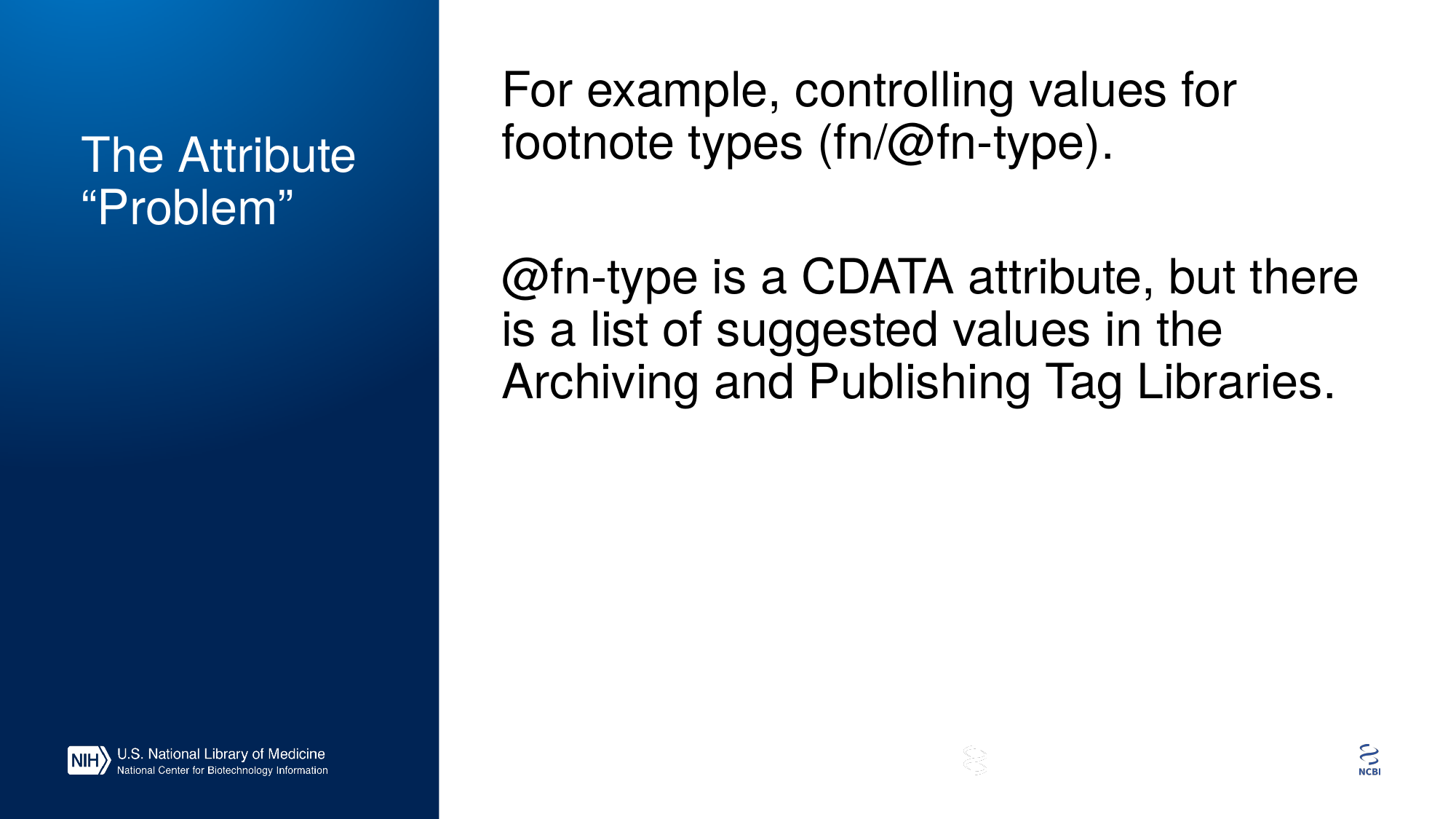

# The Attribute “Problem”
For example, controlling values for footnote types (fn/@fn-type).

@fn-type is a CDATA attribute, but there is a list of suggested values in the Archiving and Publishing Tag Libraries.